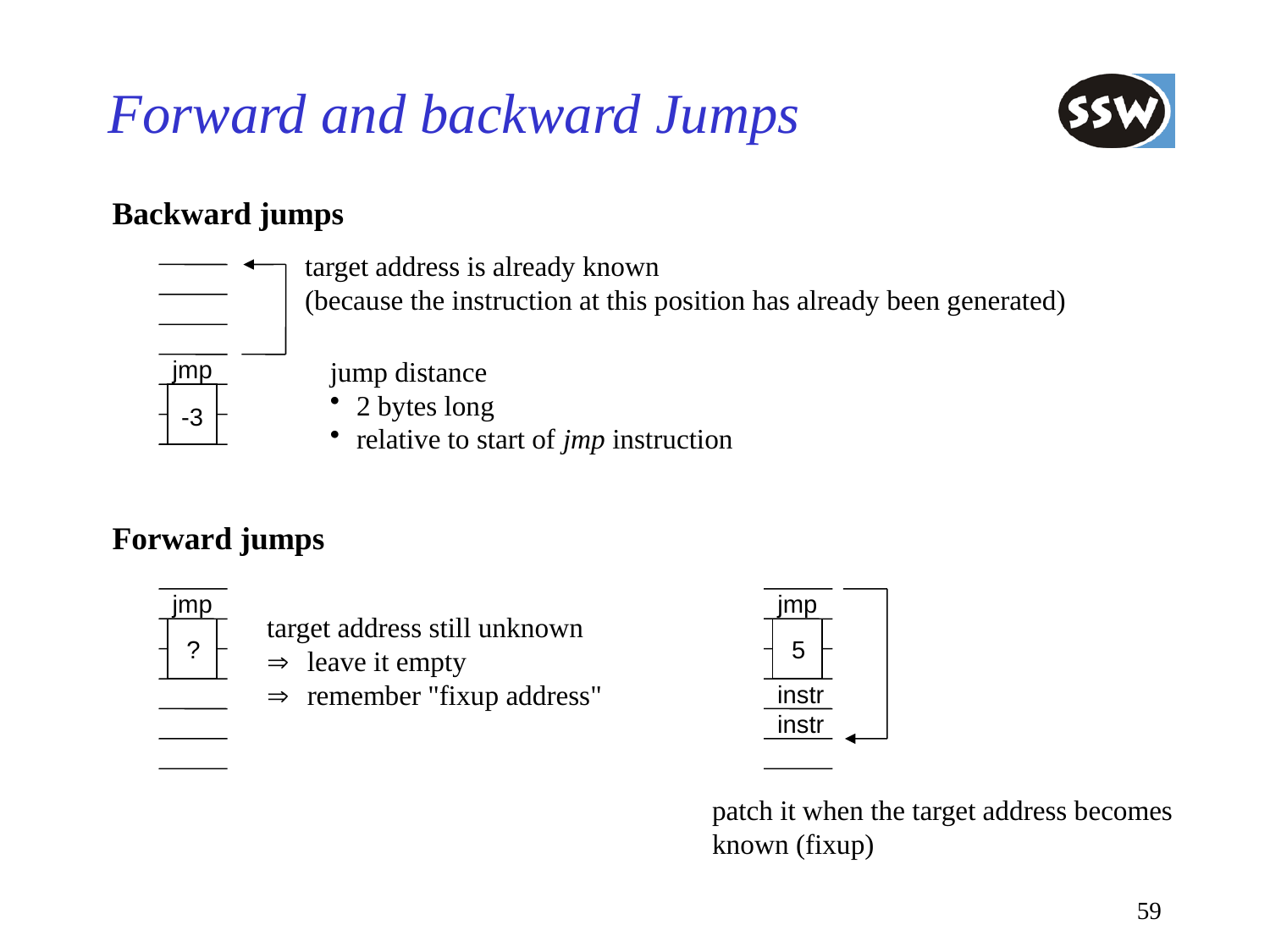

# Forward and backward Jumps
Backward jumps
target address is already known
(because the instruction at this position has already been generated)

jump distance
2 bytes long
relative to start of jmp instruction
jmp

-3

Forward jumps
jmp

target address still unknown
⇒	leave it empty
⇒ 	remember "fixup address"

?

jmp

5

instr

instr

patch it when the target address becomes
known (fixup)
59